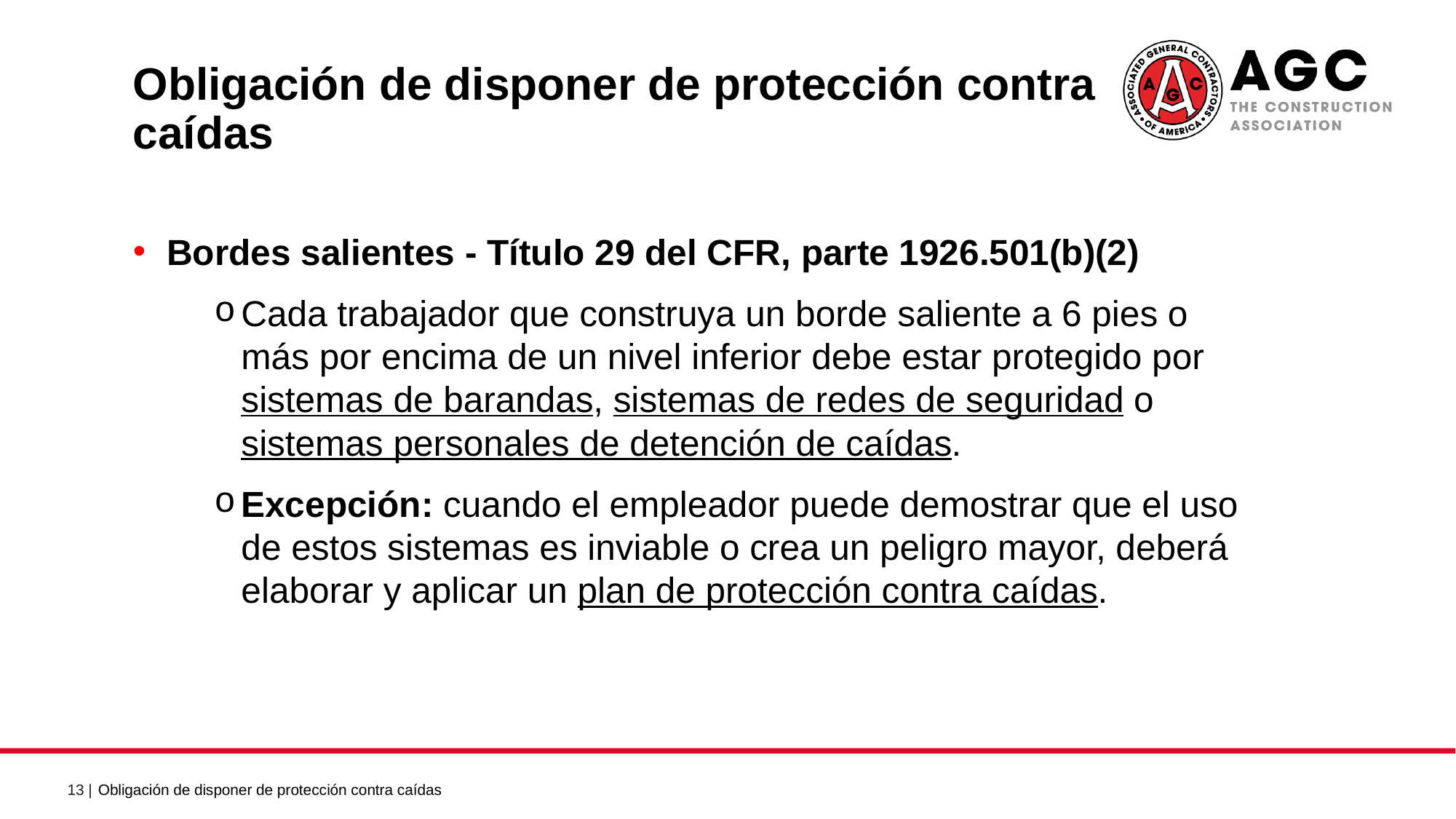

Obligación de disponer de protección contra caídas 3
Bordes salientes - Título 29 del CFR, parte 1926.501(b)(2)
Cada trabajador que construya un borde saliente a 6 pies o más por encima de un nivel inferior debe estar protegido por sistemas de barandas, sistemas de redes de seguridad o sistemas personales de detención de caídas.
Excepción: cuando el empleador puede demostrar que el uso de estos sistemas es inviable o crea un peligro mayor, deberá elaborar y aplicar un plan de protección contra caídas.
Obligación de disponer de protección contra caídas